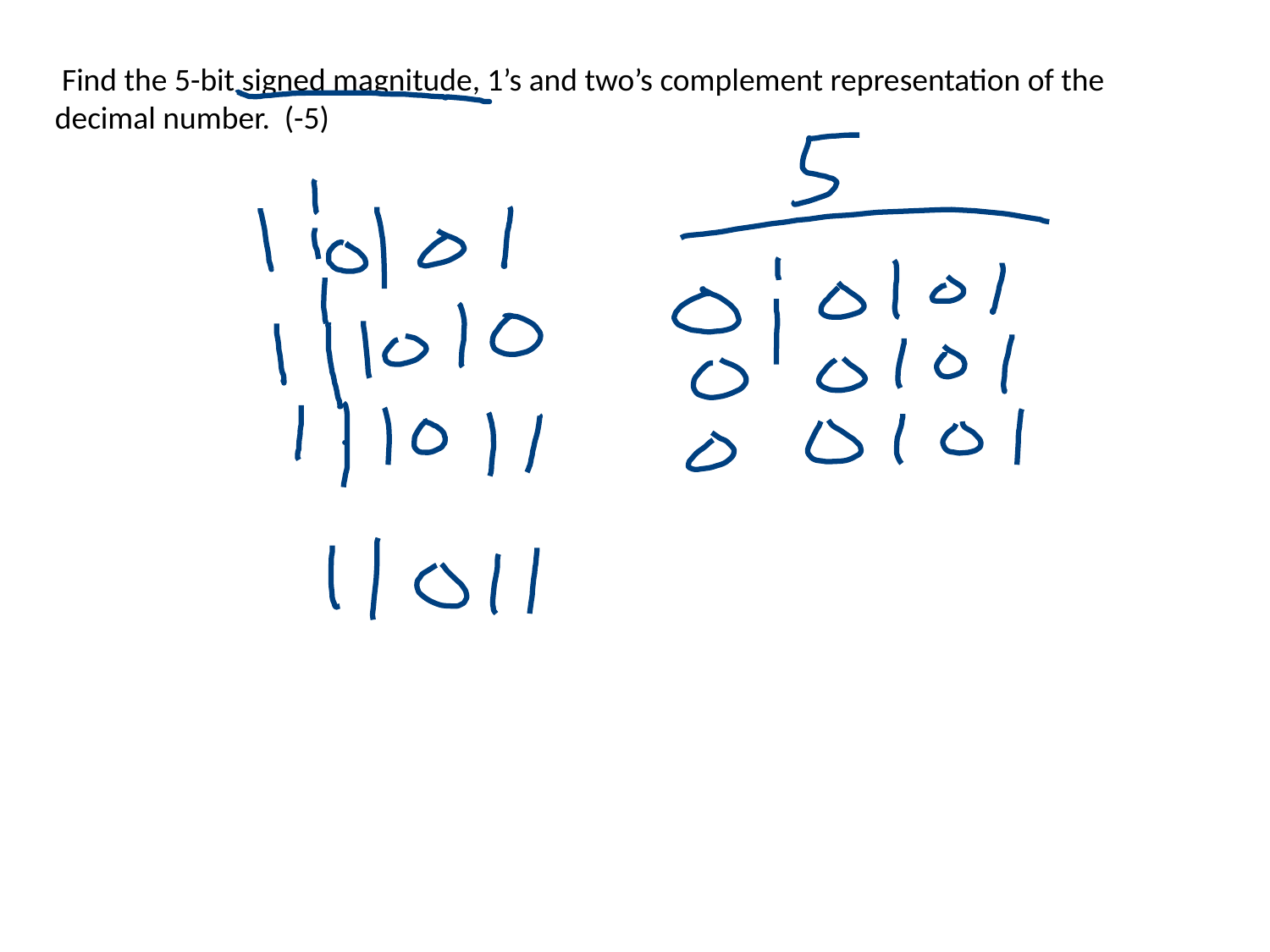

Find the 5-bit signed magnitude, 1’s and two’s complement representation of the
decimal number.  (-5)